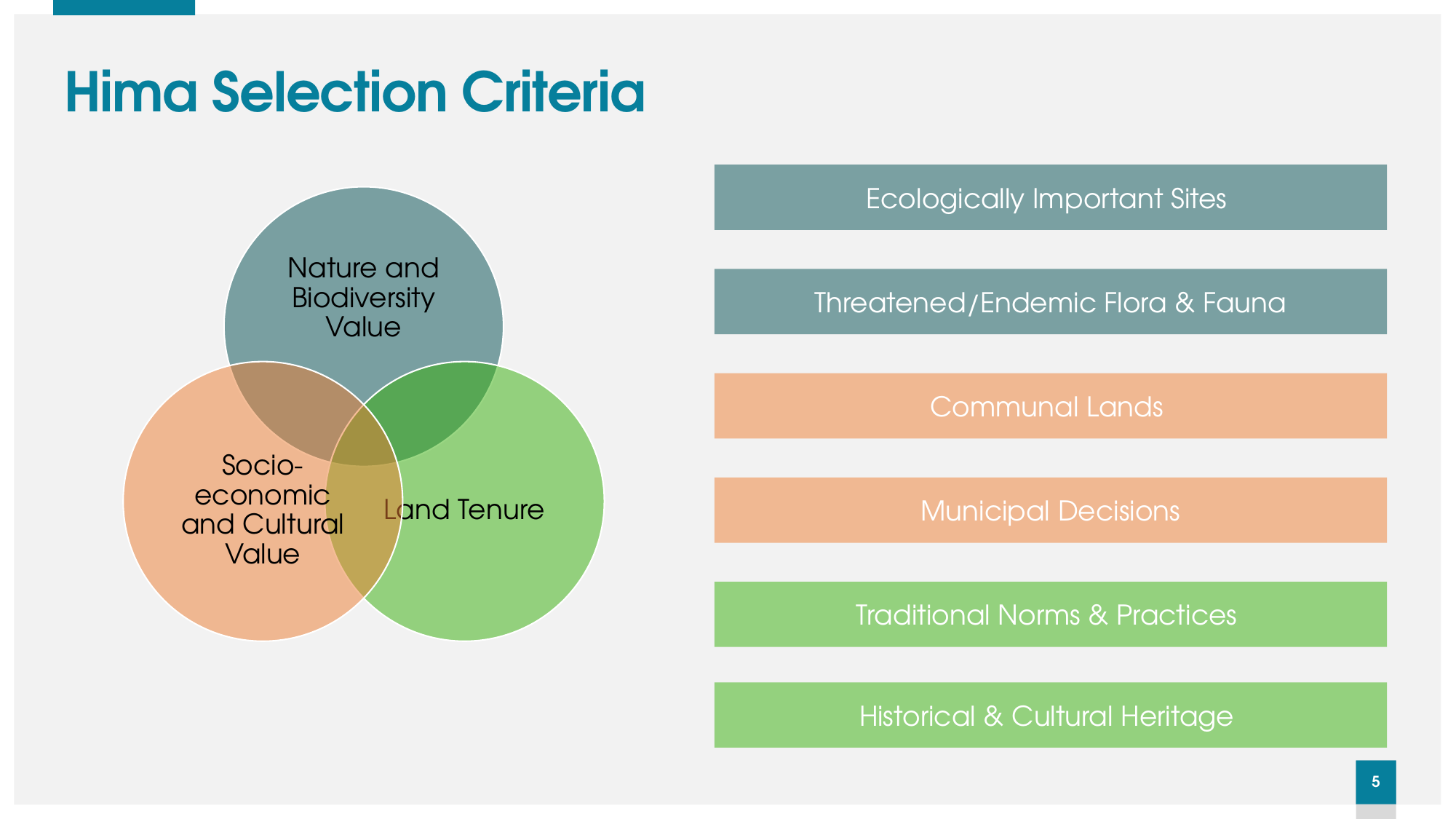

# Hima Selection Criteria
Ecologically Important Sites
Nature and Biodiversity Value
Land Tenure
Socio-economic and Cultural Value
Threatened/Endemic Flora & Fauna
Communal Lands
Municipal Decisions
Traditional Norms & Practices
Historical & Cultural Heritage